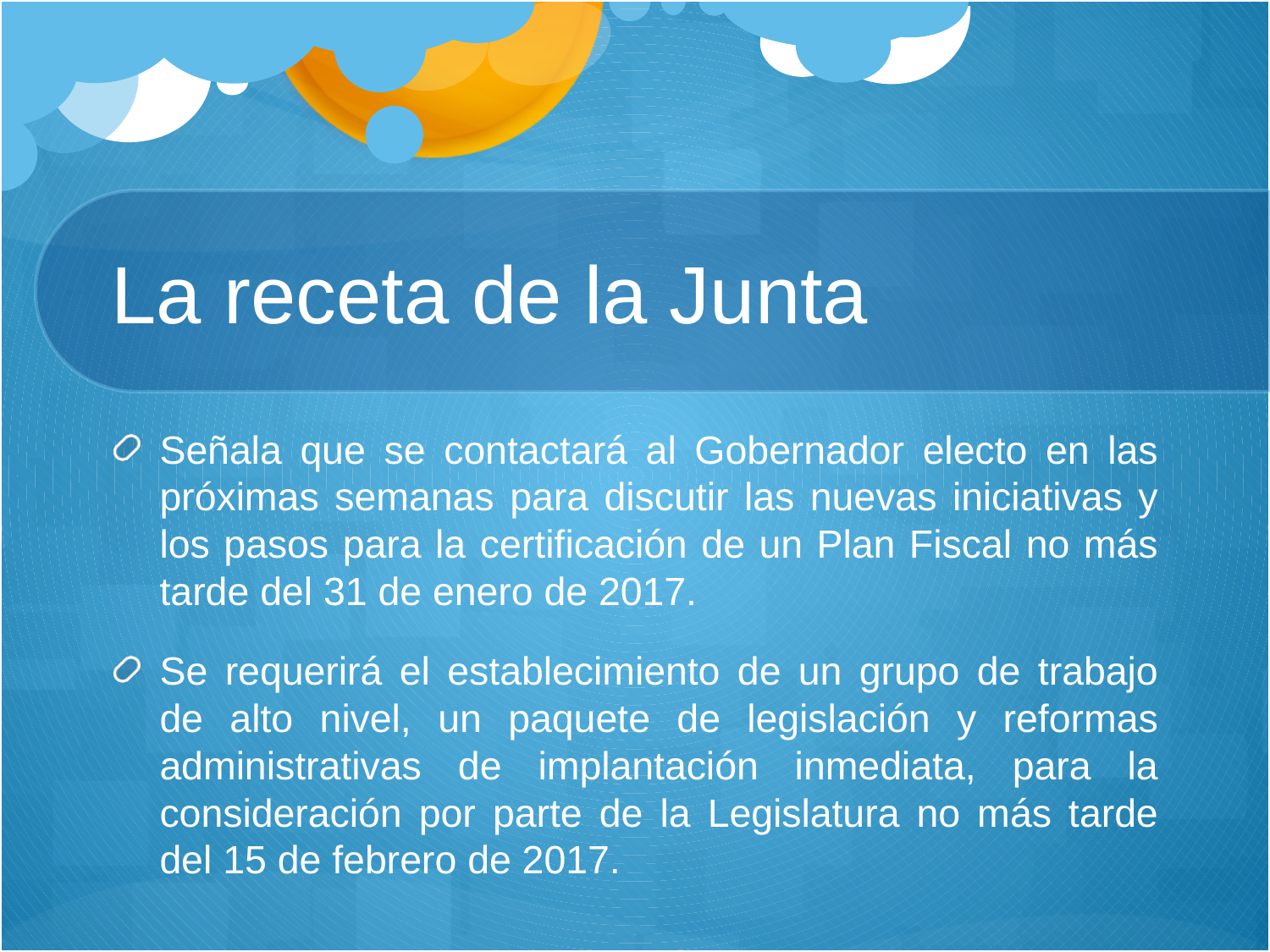

# La receta de la Junta
Señala que se contactará al Gobernador electo en las próximas semanas para discutir las nuevas iniciativas y los pasos para la certificación de un Plan Fiscal no más tarde del 31 de enero de 2017.
Se requerirá el establecimiento de un grupo de trabajo de alto nivel, un paquete de legislación y reformas administrativas de implantación inmediata, para la consideración por parte de la Legislatura no más tarde del 15 de febrero de 2017.